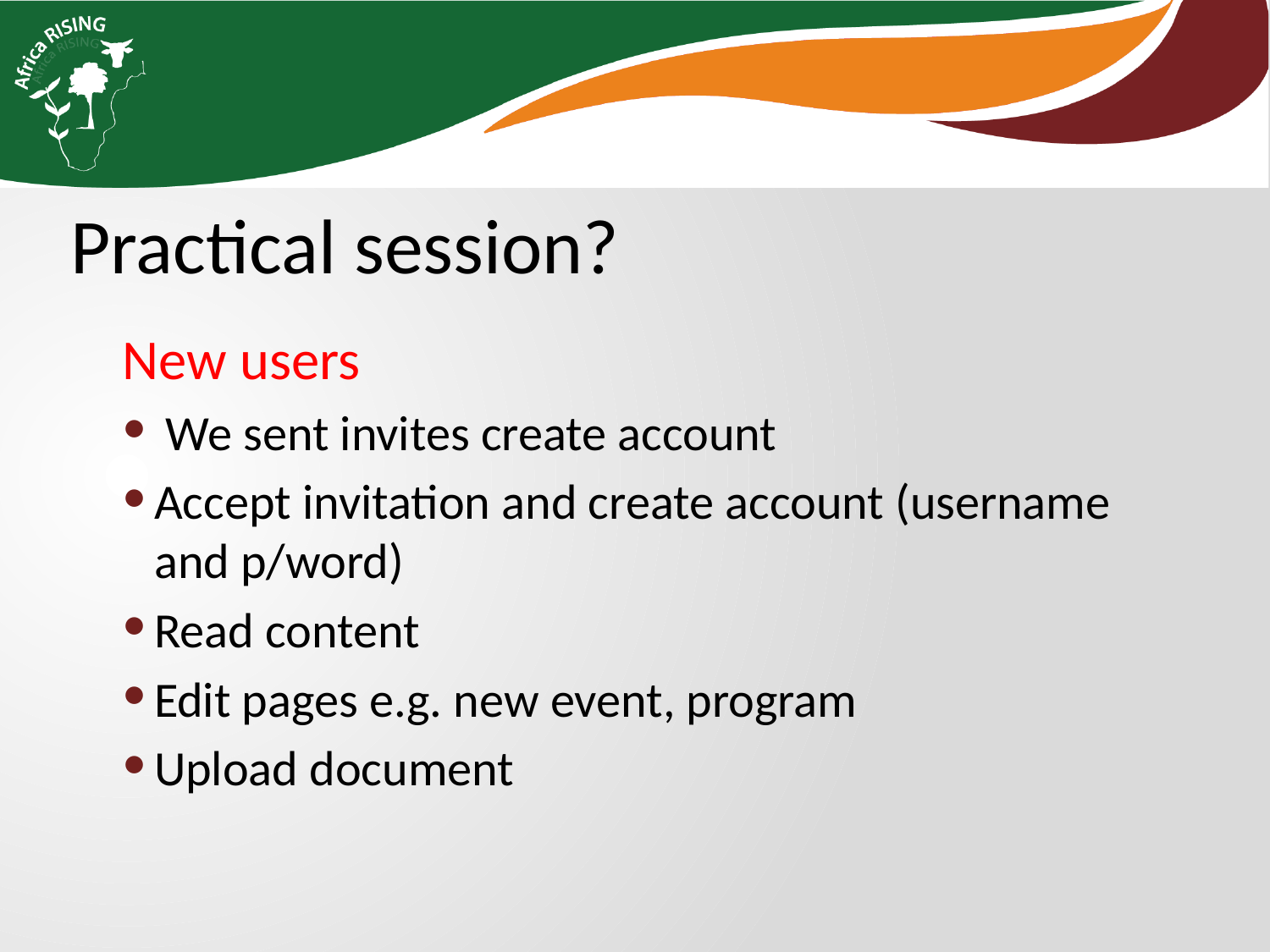

Practical session?

New users
 We sent invites create account
Accept invitation and create account (username and p/word)
Read content
Edit pages e.g. new event, program
Upload document